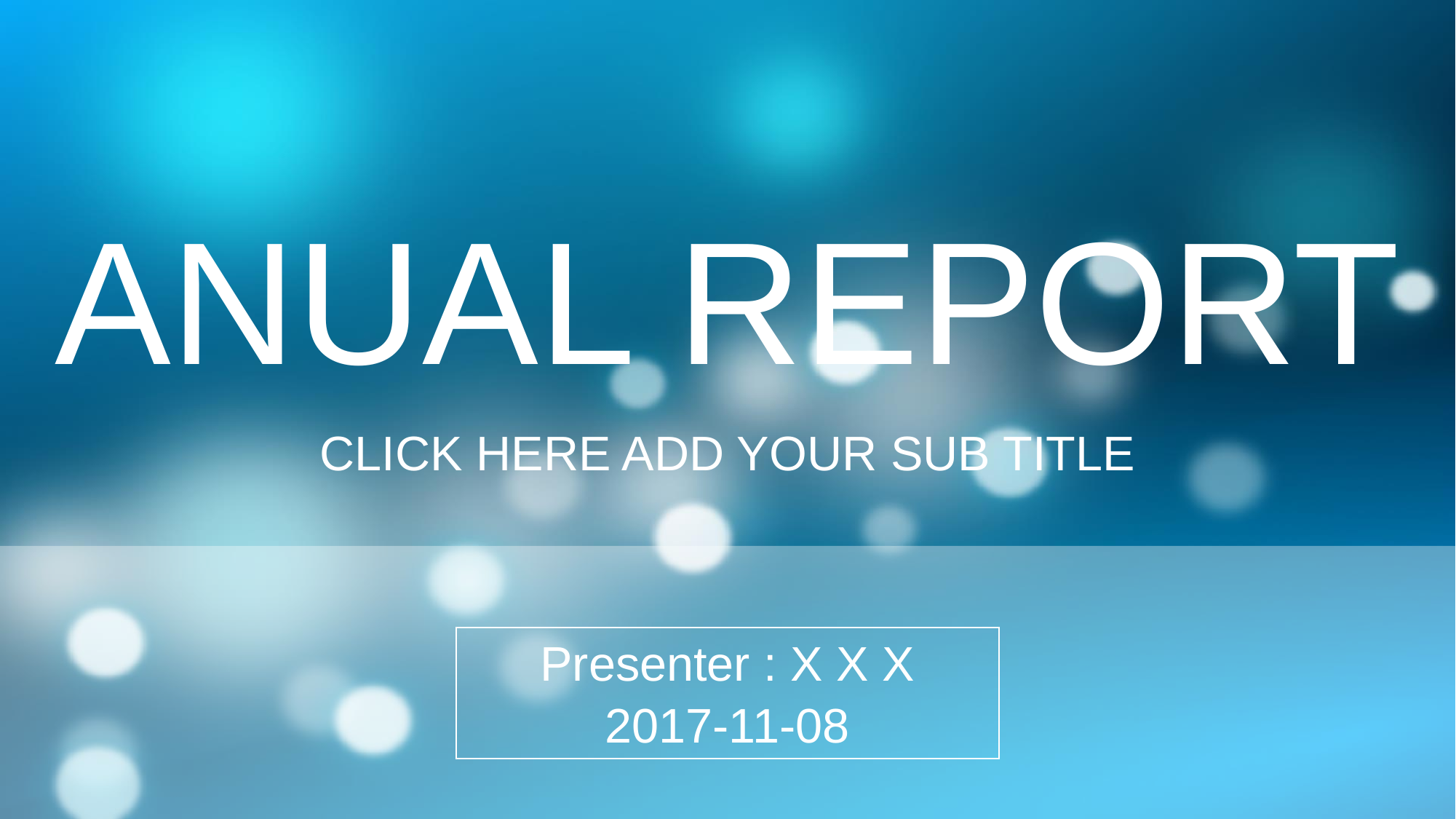

ANUAL REPORT
CLICK HERE ADD YOUR SUB TITLE

Presenter : X X X
2017-11-08